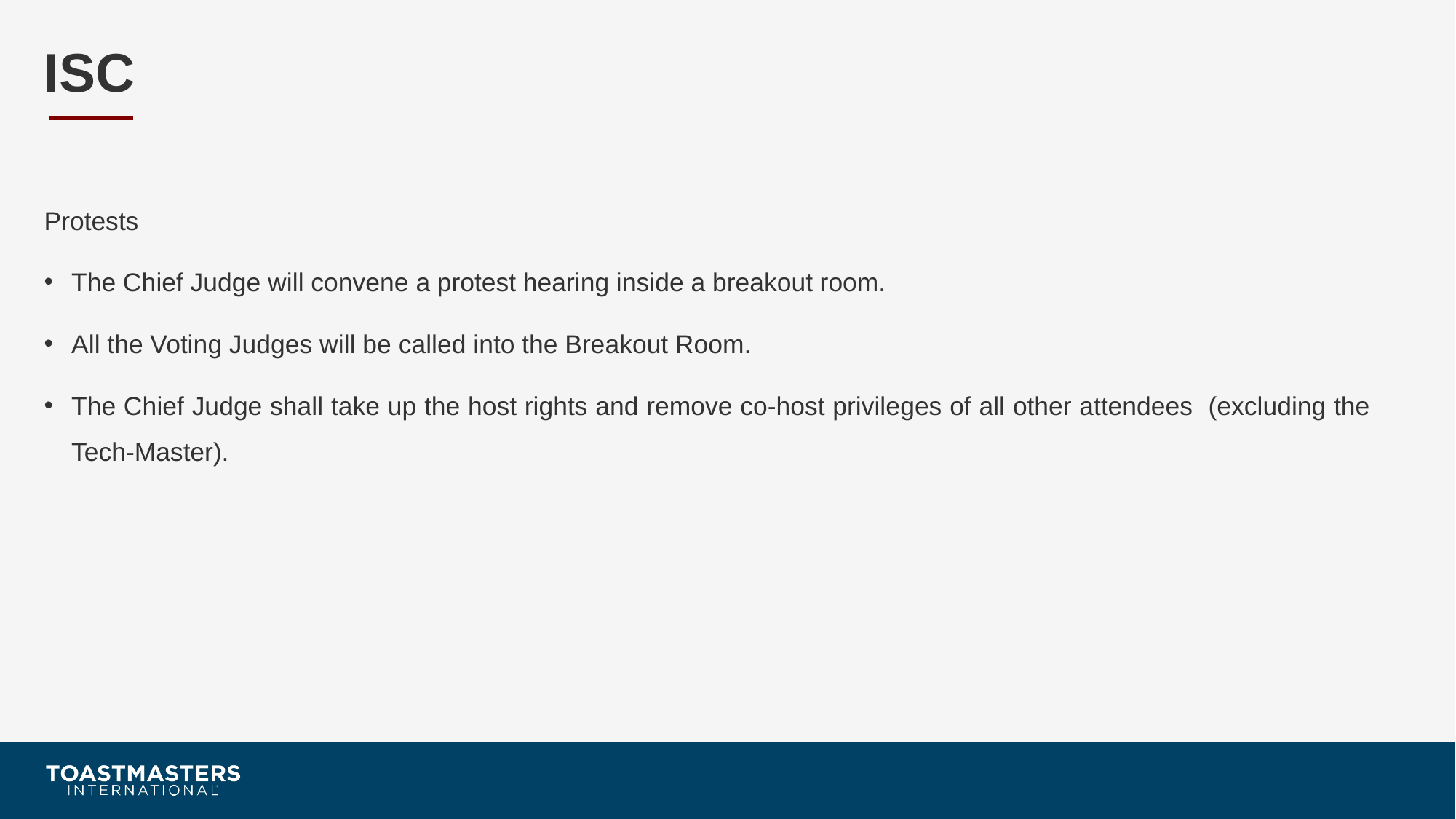

# ISC
Protests
The Chief Judge will convene a protest hearing inside a breakout room.
All the Voting Judges will be called into the Breakout Room.
The Chief Judge shall take up the host rights and remove co-host privileges of all other attendees  (excluding the Tech-Master).